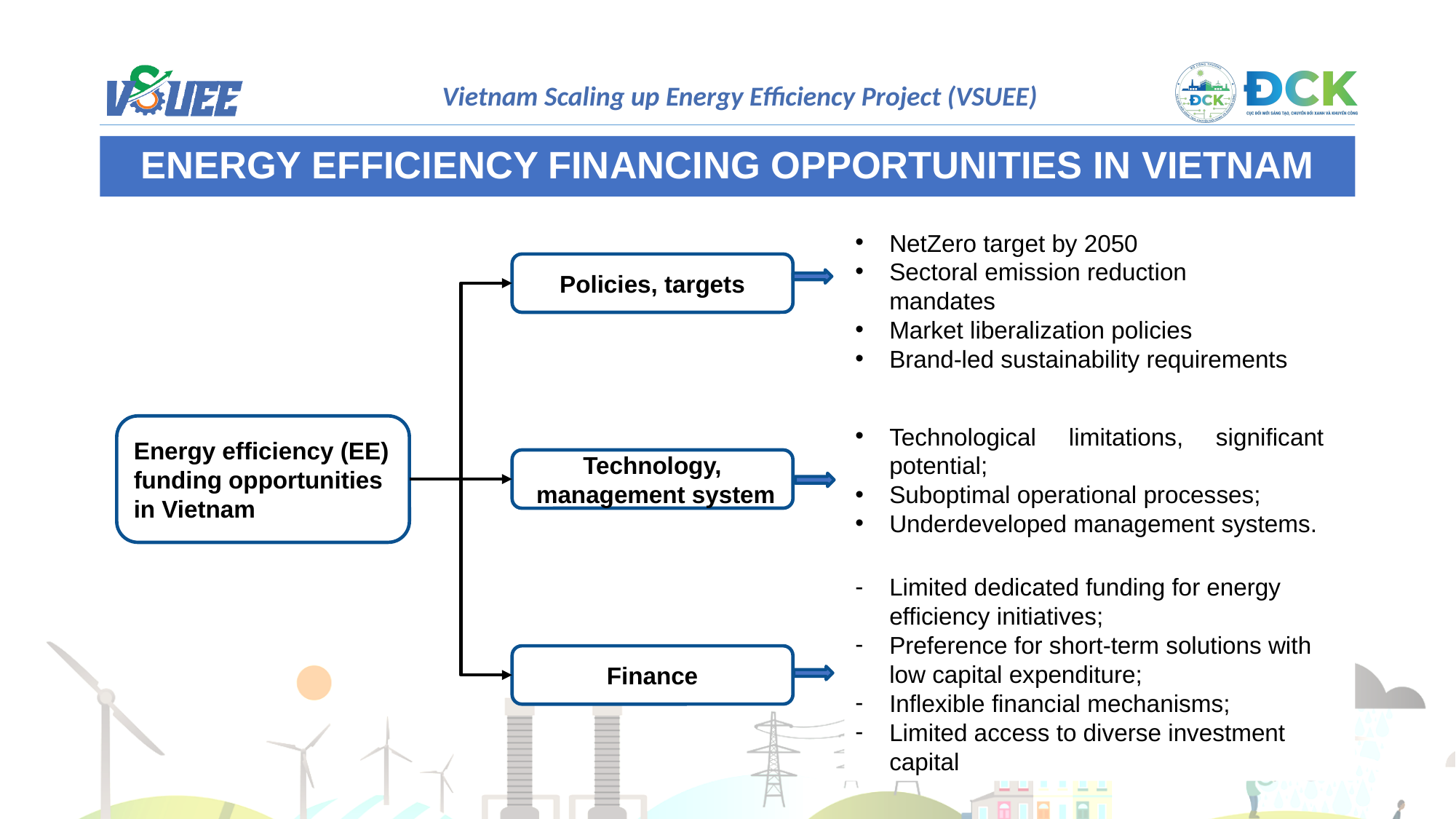

ENERGY EFFICIENCY FINANCING OPPORTUNITIES IN VIETNAM
NetZero target by 2050
Sectoral emission reduction mandates
Market liberalization policies
Brand-led sustainability requirements
Policies, targets

Energy efficiency (EE) funding opportunities in Vietnam
Technological limitations, significant potential;
Suboptimal operational processes;
Underdeveloped management systems.
Technology,
 management system

Limited dedicated funding for energy efficiency initiatives;
Preference for short-term solutions with low capital expenditure;
Inflexible financial mechanisms;
Limited access to diverse investment capital
Finance